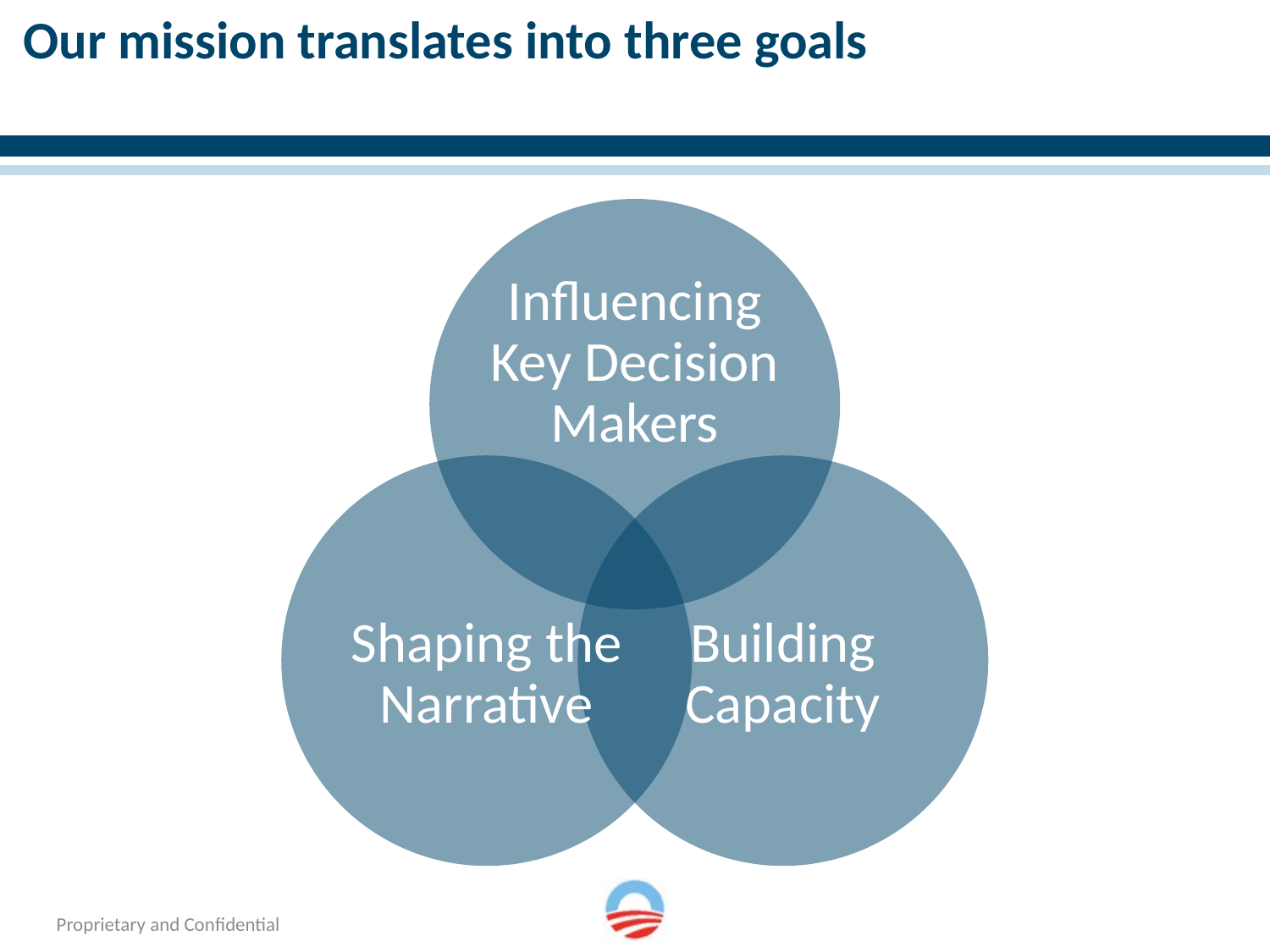

# Our mission translates into three goals
Influencing Key Decision Makers
Building Capacity
Shaping the Narrative